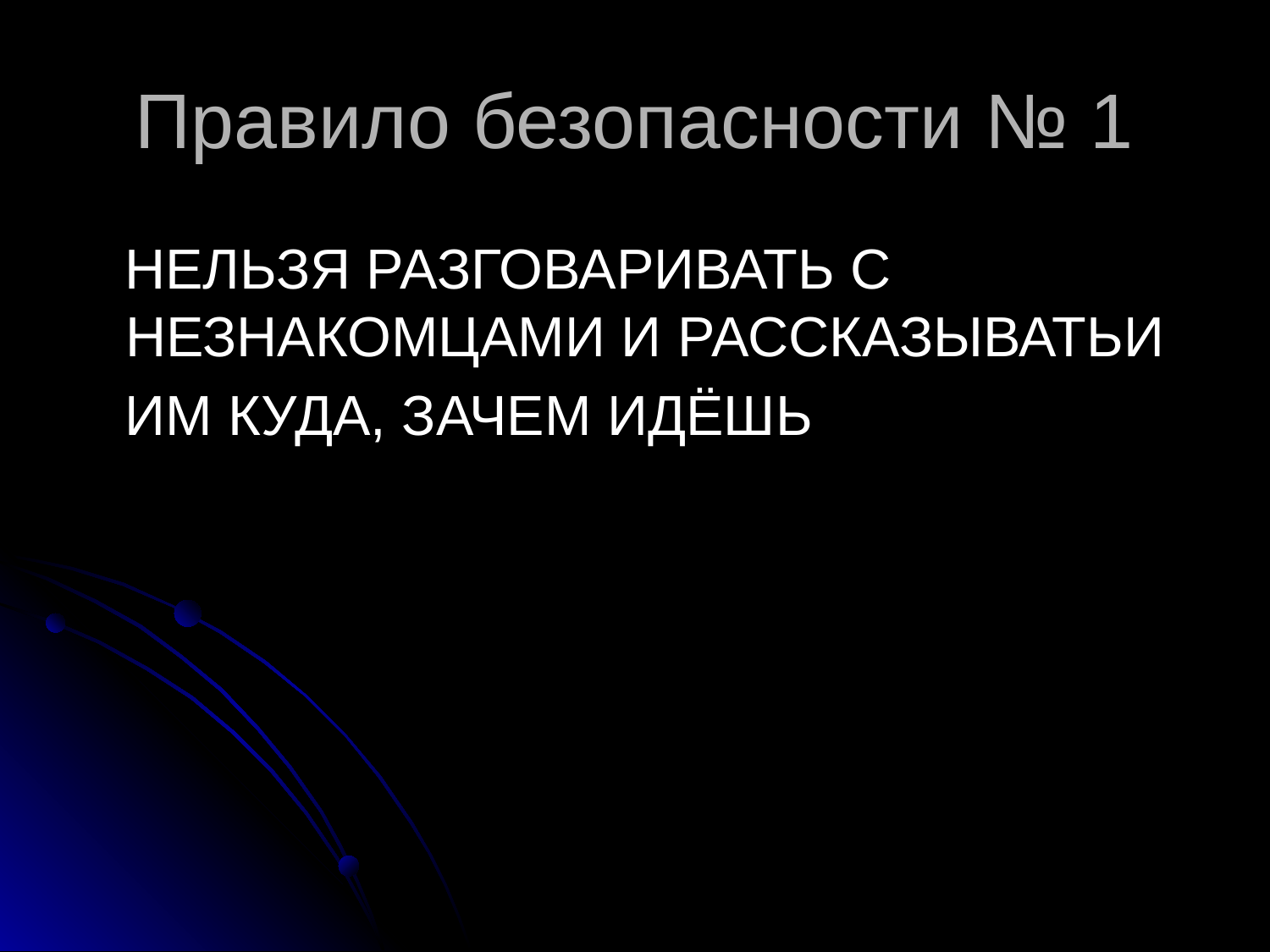

# Правило безопасности № 1
   НЕЛЬЗЯ РАЗГОВАРИВАТЬ С НЕЗНАКОМЦАМИ И РАССКАЗЫВАТЬИ
   ИМ КУДА, ЗАЧЕМ ИДЁШЬ